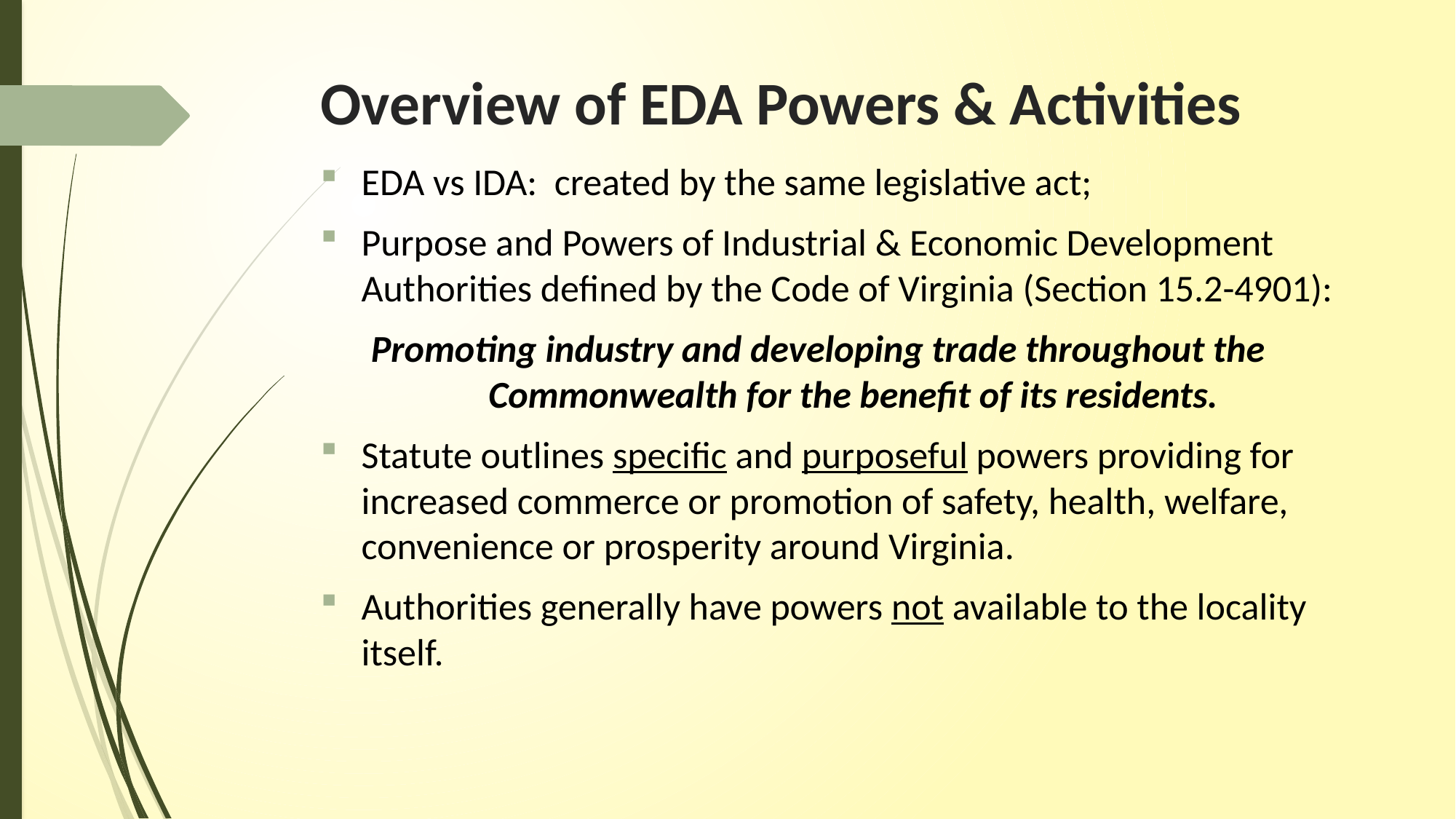

# Overview of EDA Powers & Activities
EDA vs IDA:  created by the same legislative act;
Purpose and Powers of Industrial & Economic Development Authorities defined by the Code of Virginia (Section 15.2-4901):
 	Promoting industry and developing trade throughout the 	Commonwealth for the benefit of its residents.
Statute outlines specific and purposeful powers providing for increased commerce or promotion of safety, health, welfare, convenience or prosperity around Virginia.
Authorities generally have powers not available to the locality itself.